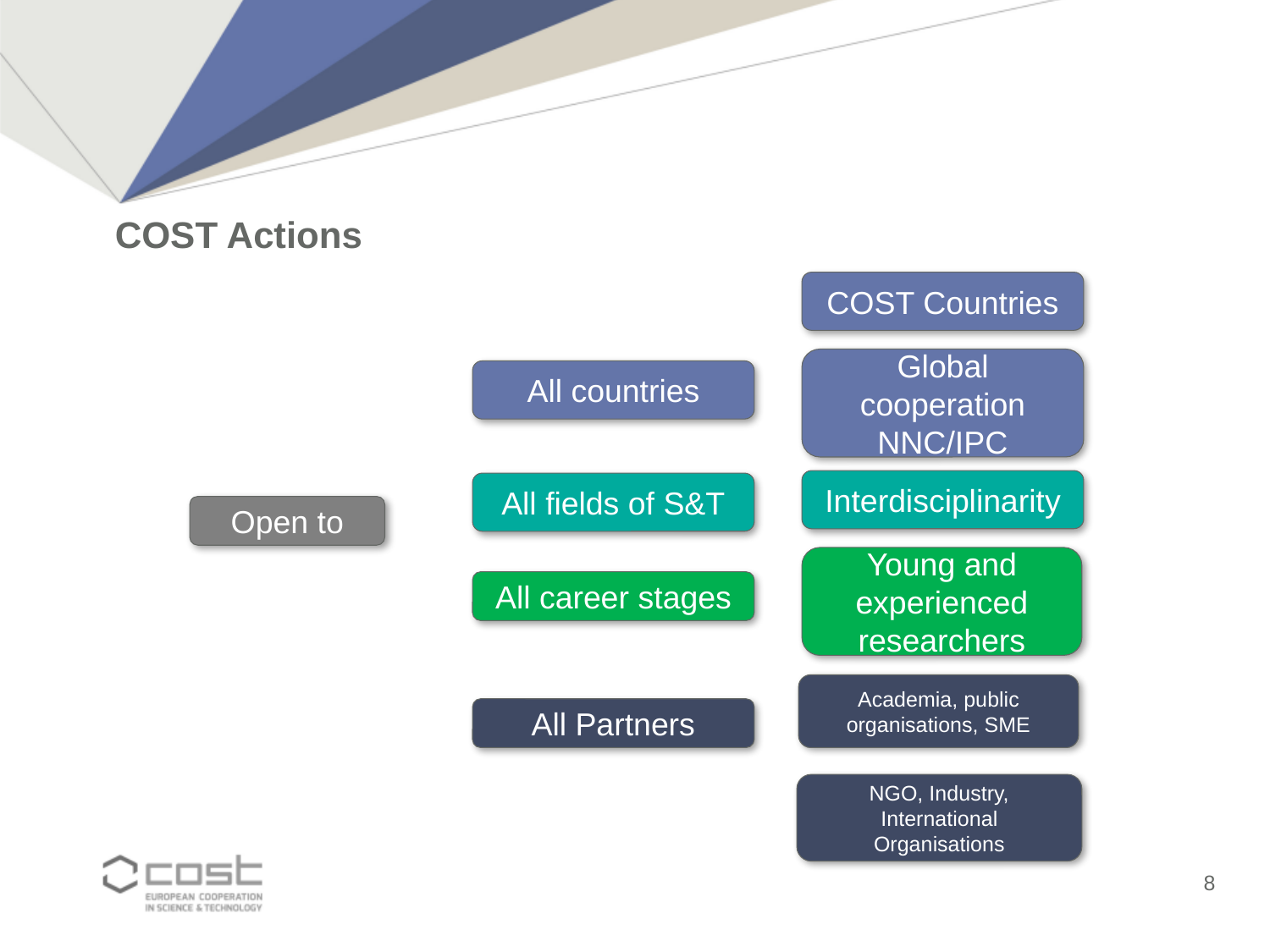

# COST Actions
COST Countries
Global cooperation
NNC/IPC
All countries
Interdisciplinarity
All fields of S&T
Open to
Young and experienced researchers
All career stages
Academia, public organisations, SME
All Partners
NGO, Industry, International Organisations